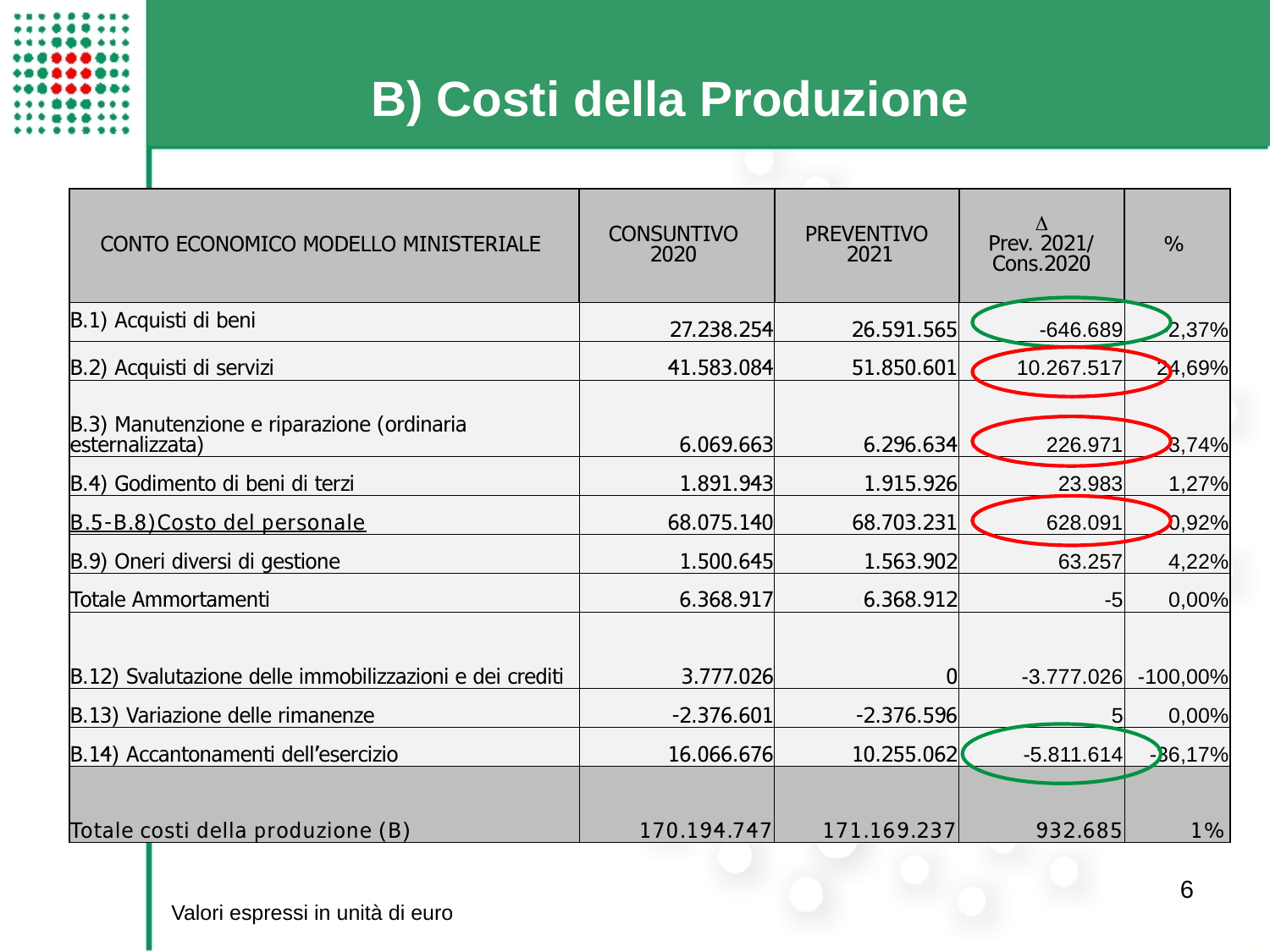

B) Costi della Produzione
| CONTO ECONOMICO MODELLO MINISTERIALE | CONSUNTIVO 2020 | PREVENTIVO 2021 | Δ Prev. 2021/ Cons.2020 | % |
| --- | --- | --- | --- | --- |
| B.1) Acquisti di beni | 27.238.254 | 26.591.565 | -646.689 | -2,37% |
| B.2) Acquisti di servizi | 41.583.084 | 51.850.601 | 10.267.517 | 24,69% |
| B.3) Manutenzione e riparazione (ordinaria esternalizzata) | 6.069.663 | 6.296.634 | 226.971 | 3,74% |
| B.4) Godimento di beni di terzi | 1.891.943 | 1.915.926 | 23.983 | 1,27% |
| B.5-B.8)Costo del personale | 68.075.140 | 68.703.231 | 628.091 | 0,92% |
| B.9) Oneri diversi di gestione | 1.500.645 | 1.563.902 | 63.257 | 4,22% |
| Totale Ammortamenti | 6.368.917 | 6.368.912 | -5 | 0,00% |
| B.12) Svalutazione delle immobilizzazioni e dei crediti | 3.777.026 | 0 | -3.777.026 | -100,00% |
| B.13) Variazione delle rimanenze | -2.376.601 | -2.376.596 | 5 | 0,00% |
| B.14) Accantonamenti dell’esercizio | 16.066.676 | 10.255.062 | -5.811.614 | -36,17% |
| Totale costi della produzione (B) | 170.194.747 | 171.169.237 | 932.685 | 1% |

6
Valori espressi in unità di euro